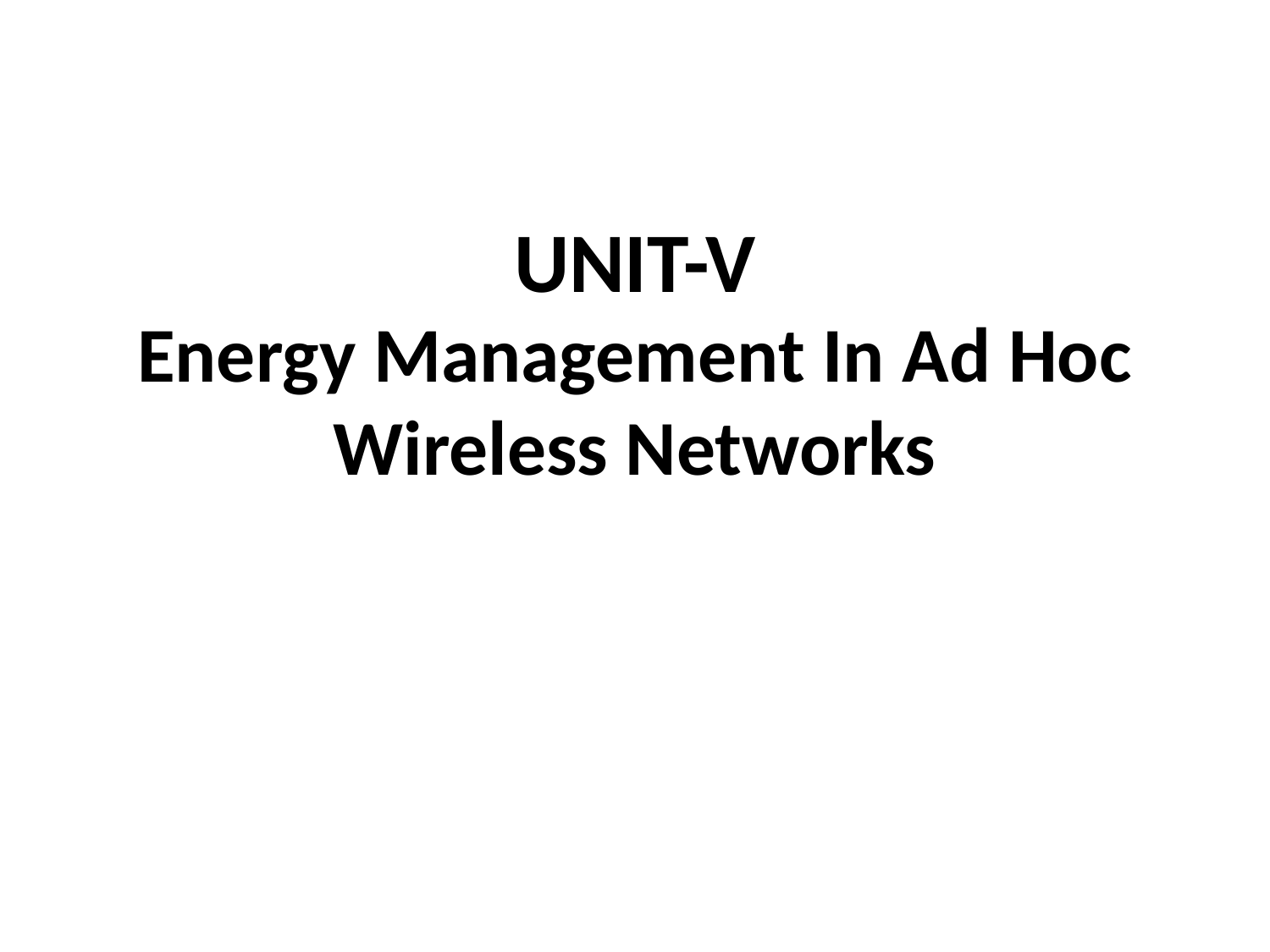

UNIT-V
# Energy Management In Ad Hoc Wireless Networks